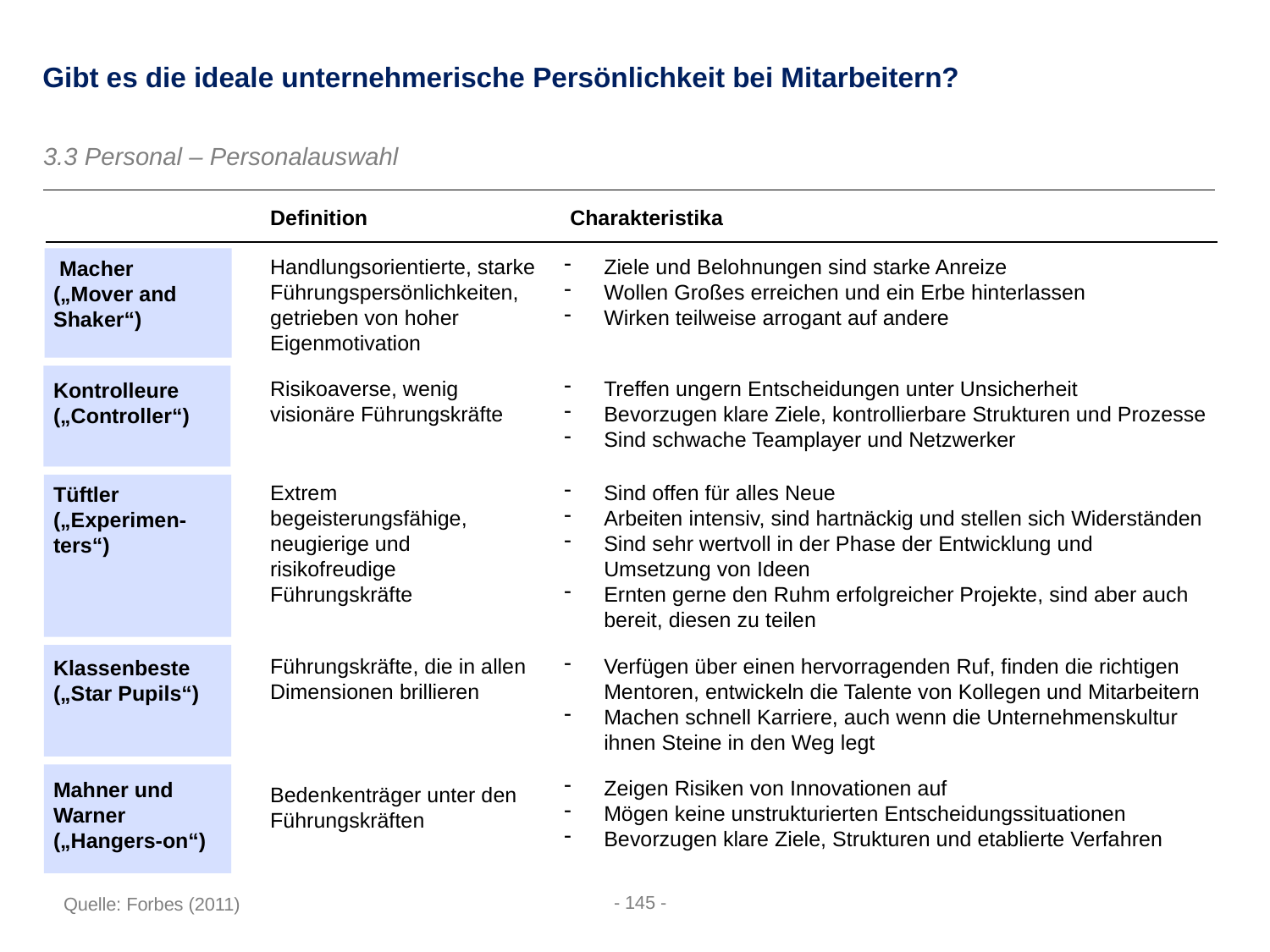

Gibt es die ideale unternehmerische Persönlichkeit bei Mitarbeitern?
3.3 Personal – Personalauswahl
Definition
 Charakteristika
Handlungsorientierte, starke Führungspersönlichkeiten, getrieben von hoher Eigenmotivation
Ziele und Belohnungen sind starke Anreize
Wollen Großes erreichen und ein Erbe hinterlassen
Wirken teilweise arrogant auf andere

 Macher
(„Mover and Shaker“)

Risikoaverse, wenig visionäre Führungskräfte
Treffen ungern Entscheidungen unter Unsicherheit
Bevorzugen klare Ziele, kontrollierbare Strukturen und Prozesse
Sind schwache Teamplayer und Netzwerker
Kontrolleure („Controller“)
Extrem begeisterungsfähige, neugierige und risikofreudige Führungskräfte
Sind offen für alles Neue
Arbeiten intensiv, sind hartnäckig und stellen sich Widerständen
Sind sehr wertvoll in der Phase der Entwicklung und
Umsetzung von Ideen
Ernten gerne den Ruhm erfolgreicher Projekte, sind aber auch bereit, diesen zu teilen

Tüftler („Experimen-ters“)

Führungskräfte, die in allen Dimensionen brillieren
Verfügen über einen hervorragenden Ruf, finden die richtigen Mentoren, entwickeln die Talente von Kollegen und Mitarbeitern
Machen schnell Karriere, auch wenn die Unternehmenskultur ihnen Steine in den Weg legt
Klassenbeste
(„Star Pupils“)

Zeigen Risiken von Innovationen auf
Mögen keine unstrukturierten Entscheidungssituationen
Bevorzugen klare Ziele, Strukturen und etablierte Verfahren
Mahner und Warner („Hangers-on“)
Bedenkenträger unter den Führungskräften
- 145 -
Quelle: Forbes (2011)